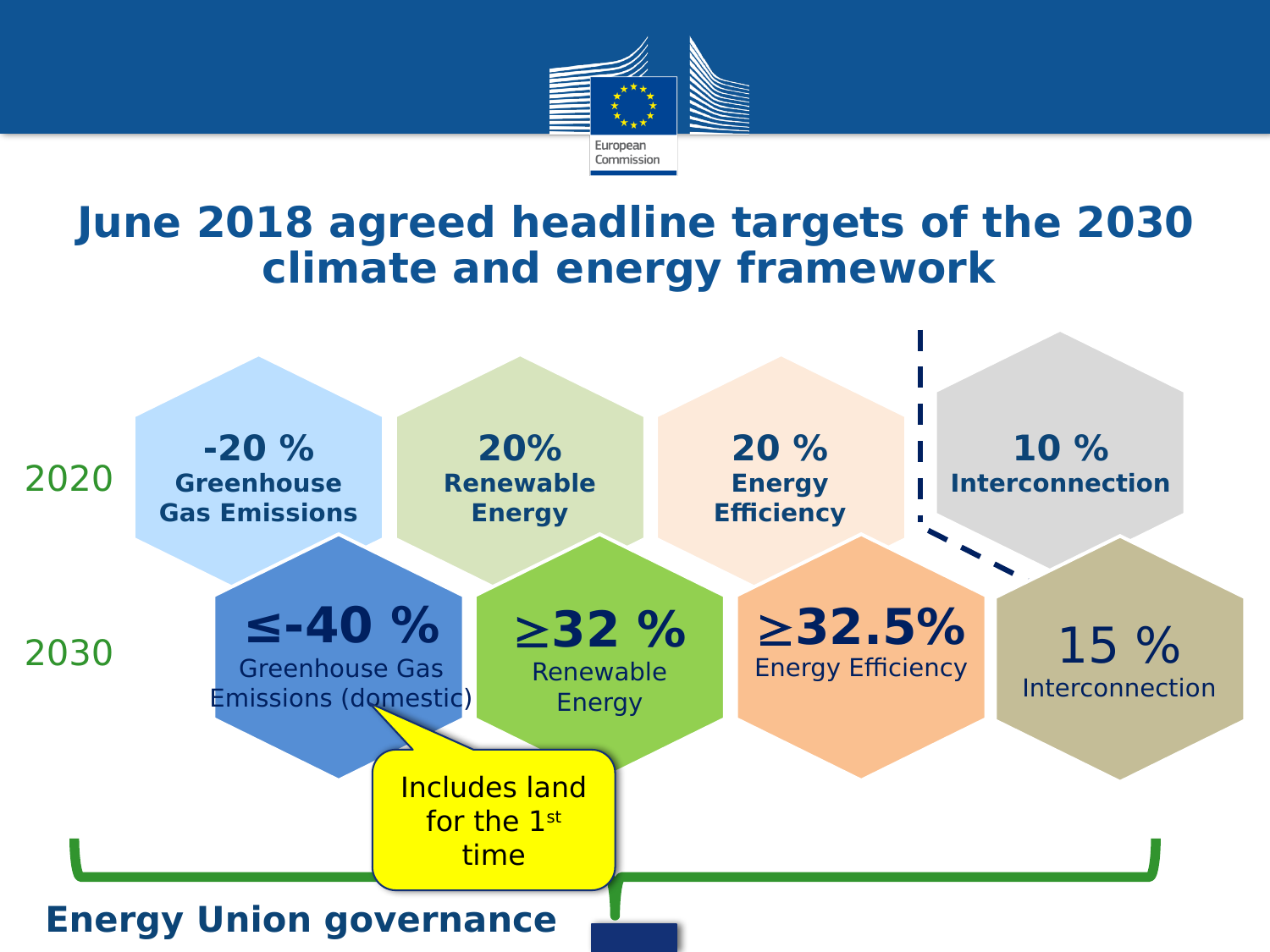

June 2018 agreed headline targets of the 2030 climate and energy framework

-20 % Greenhouse Gas Emissions
20% Renewable Energy
20 % Energy Efficiency
10 % Interconnection
2020

≤-40 % Greenhouse Gas Emissions (domestic)
≥32 % Renewable Energy
≥32.5% Energy Efficiency
15 % Interconnection
2030
Energy Union governance
Includes land for the 1st time